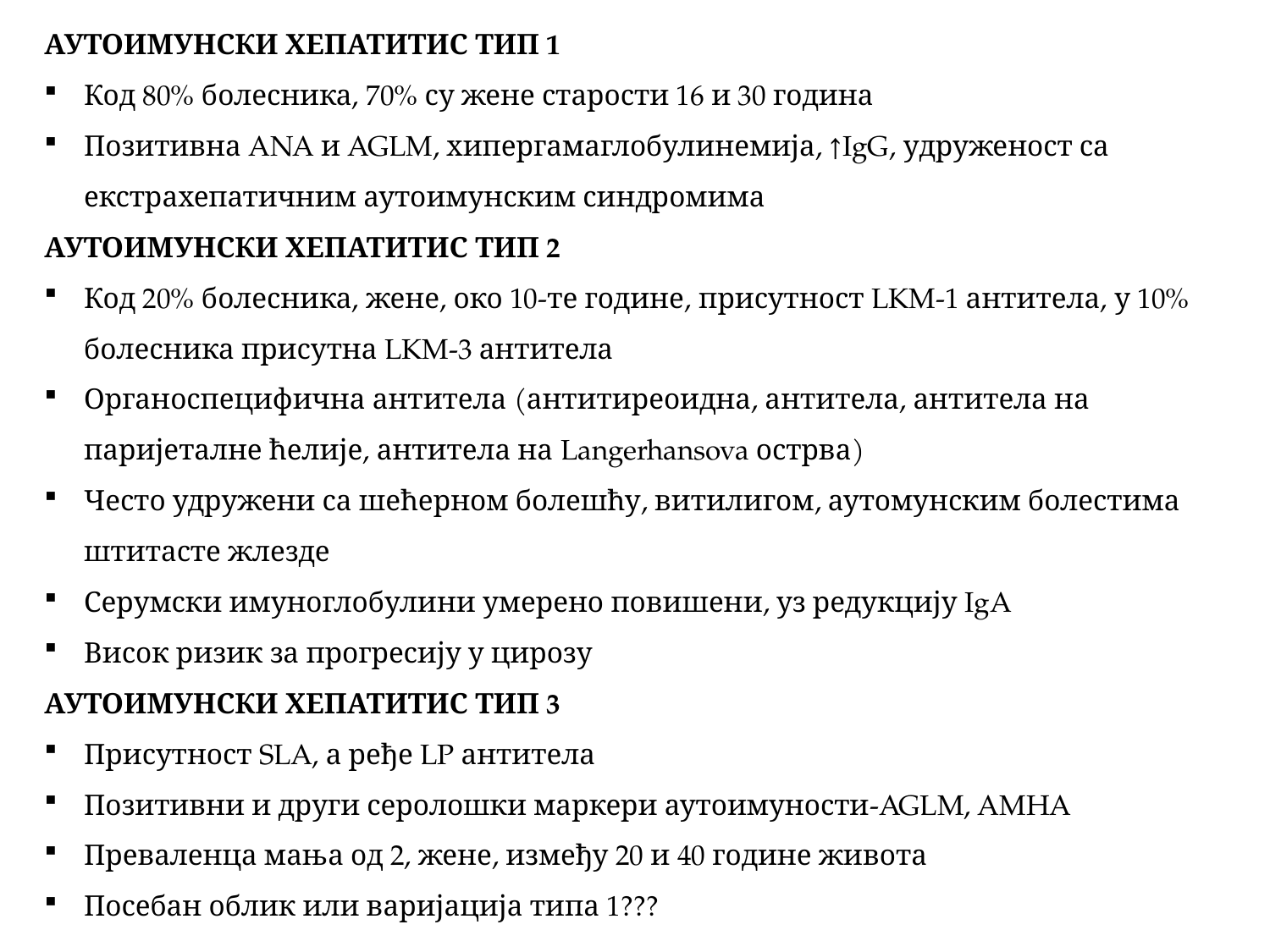

АУТОИМУНСКИ ХЕПАТИТИС ТИП 1
Код 80% болесника, 70% су жене старости 16 и 30 година
Позитивна ANA и AGLM, хипергамаглобулинемија, ↑IgG, удруженост са екстрахепатичним аутоимунским синдромима
АУТОИМУНСКИ ХЕПАТИТИС ТИП 2
Код 20% болесника, жене, око 10-те године, присутност LKM-1 антитела, у 10% болесника присутна LKM-3 антитела
Органоспецифична антитела (антитиреоидна, антитела, антитела на паријеталне ћелије, антитела на Langerhansova острва)
Често удружени са шећерном болешћу, витилигом, аутомунским болестима штитасте жлезде
Серумски имуноглобулини умерено повишени, уз редукцију IgA
Висок ризик за прогресију у цирозу
АУТОИМУНСКИ ХЕПАТИТИС ТИП 3
Присутност SLA, а ређе LP антитела
Позитивни и други серолошки маркери аутоимуности-AGLM, AMHA
Преваленца мања од 2, жене, између 20 и 40 године живота
Посебан облик или варијација типа 1???